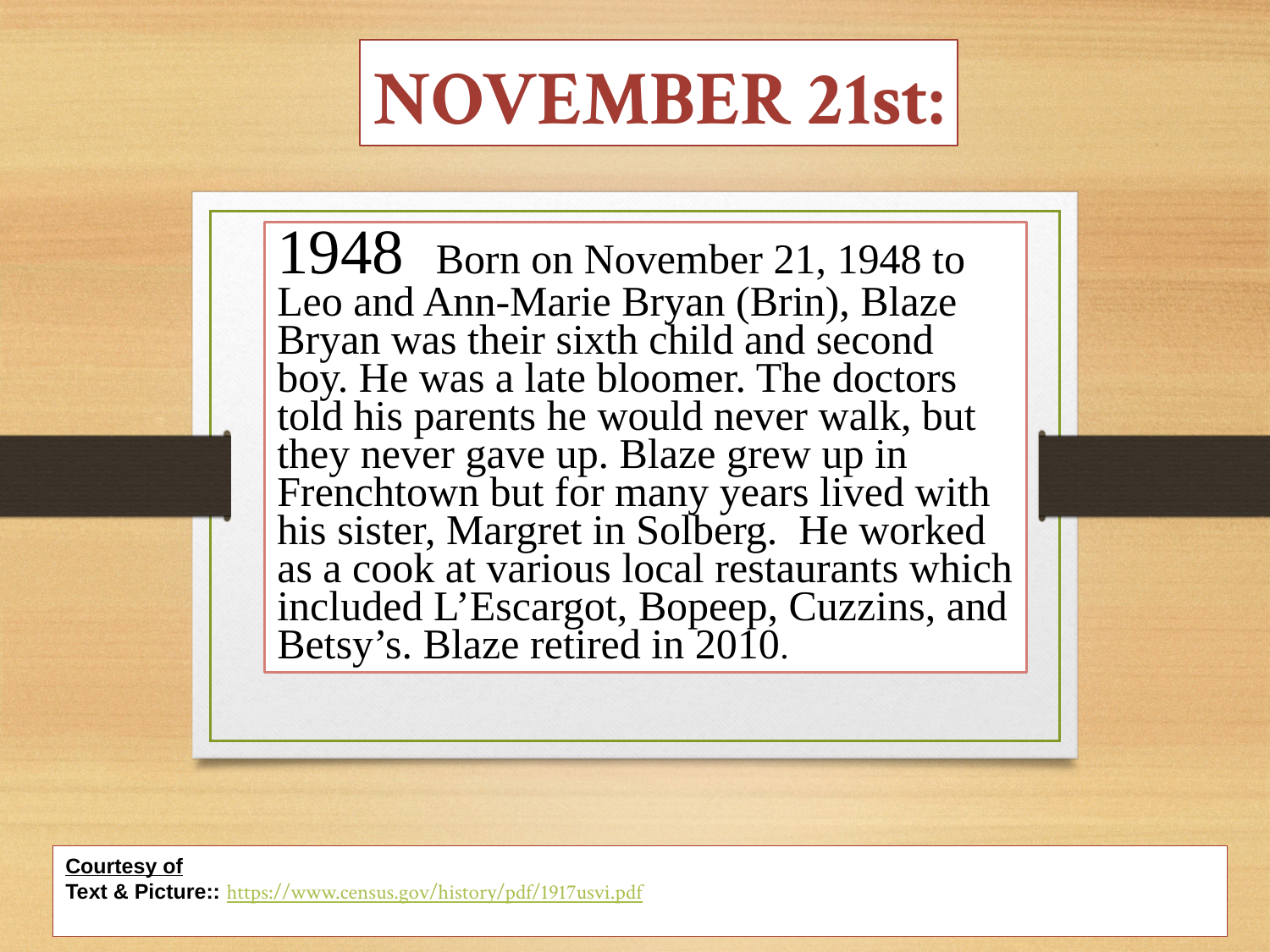

NOVEMBER 21st:
1948  Born on November 21, 1948 to Leo and Ann-Marie Bryan (Brin), Blaze Bryan was their sixth child and second boy. He was a late bloomer. The doctors told his parents he would never walk, but they never gave up. Blaze grew up in Frenchtown but for many years lived with his sister, Margret in Solberg.  He worked as a cook at various local restaurants which included L’Escargot, Bopeep, Cuzzins, and Betsy’s. Blaze retired in 2010.
Courtesy of
Text & Picture:: https://www.census.gov/history/pdf/1917usvi.pdf